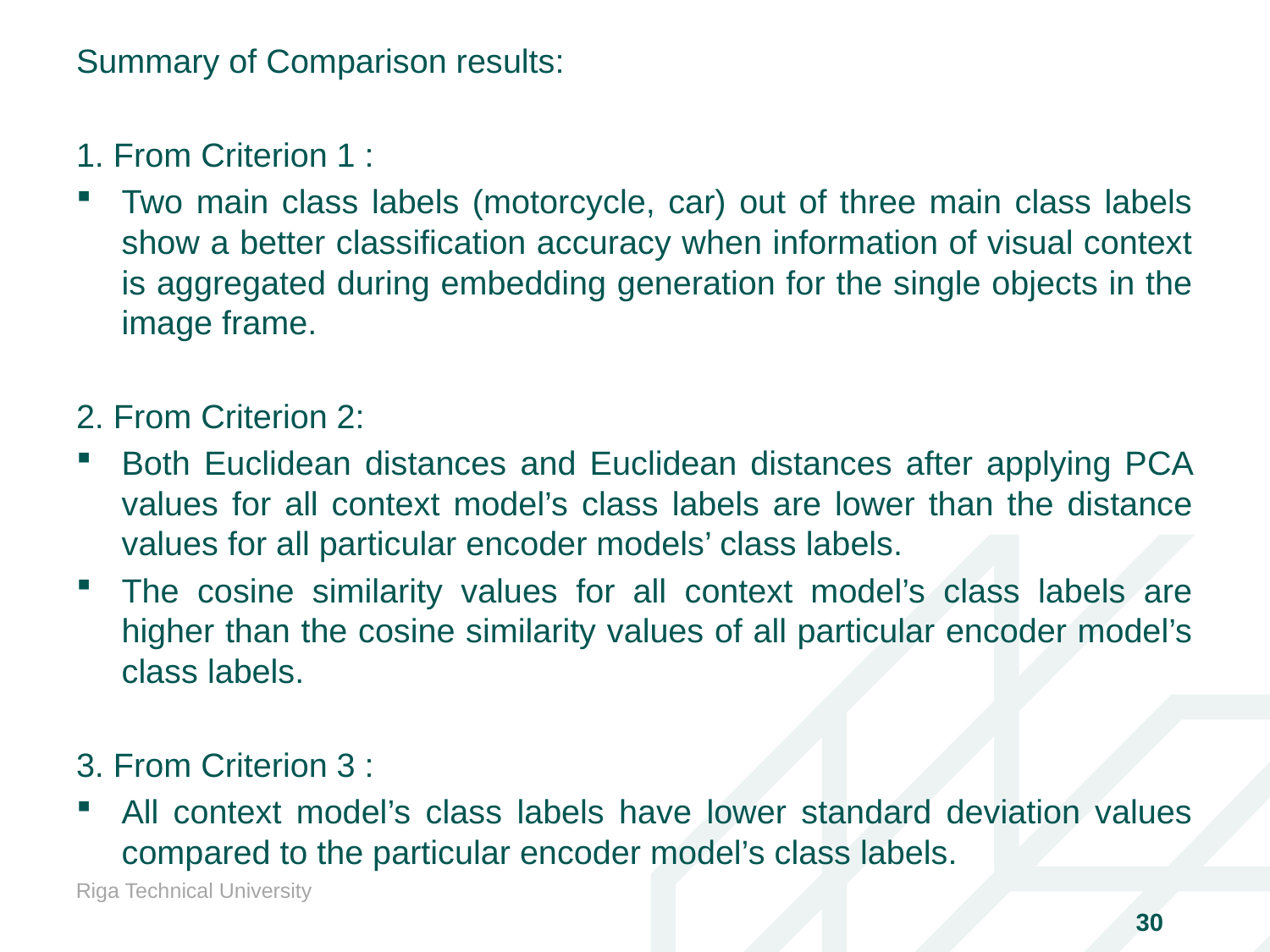

Summary of Comparison results:

1. From Criterion 1 :
Two main class labels (motorcycle, car) out of three main class labels show a better classification accuracy when information of visual context is aggregated during embedding generation for the single objects in the image frame.

2. From Criterion 2:
Both Euclidean distances and Euclidean distances after applying PCA values for all context model’s class labels are lower than the distance values for all particular encoder models’ class labels.
The cosine similarity values for all context model’s class labels are higher than the cosine similarity values of all particular encoder model’s class labels.

3. From Criterion 3 :
All context model’s class labels have lower standard deviation values compared to the particular encoder model’s class labels.

Riga Technical University
30